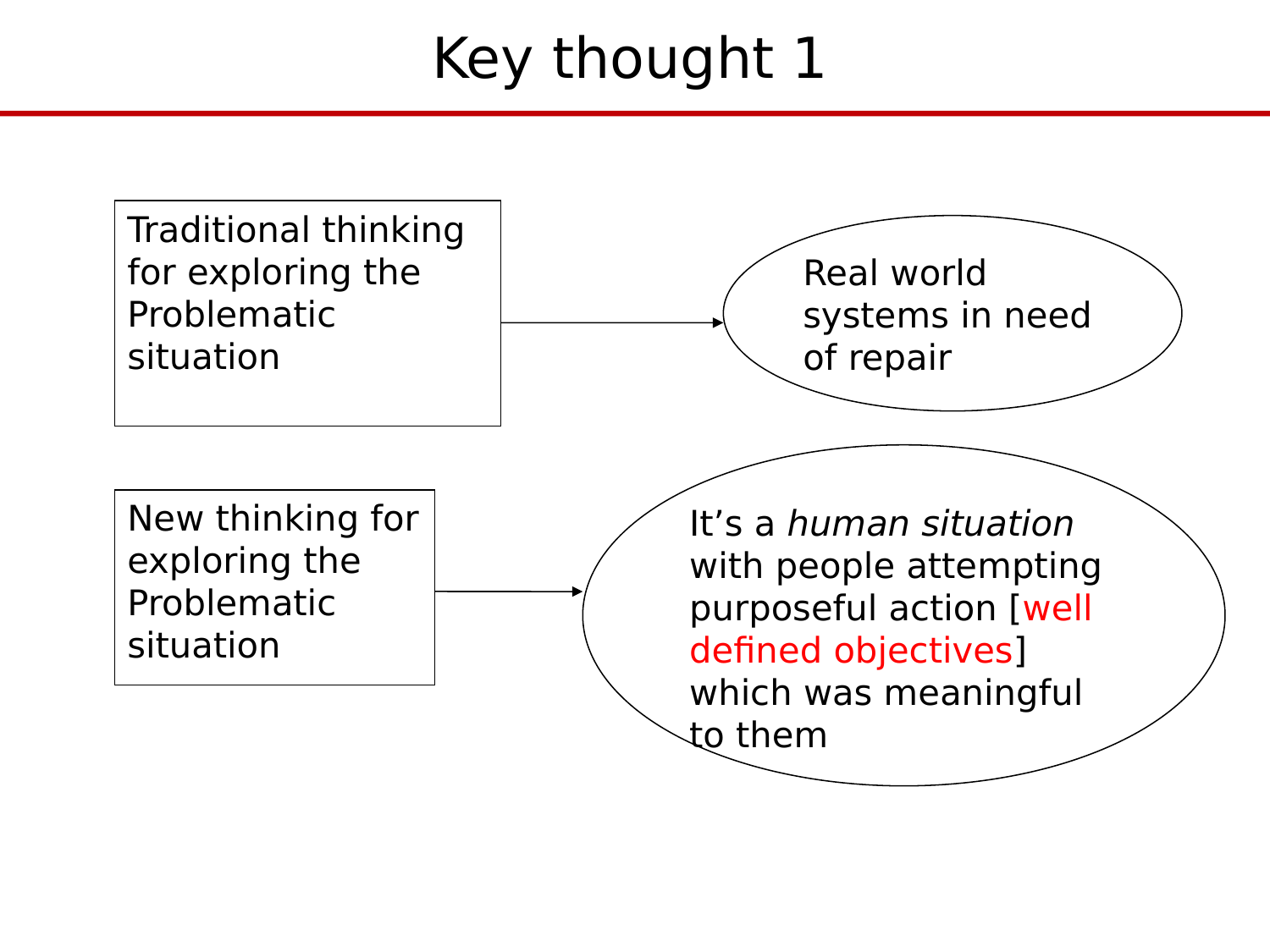

# Key thought 1

Traditional thinking for exploring the Problematic situation
Real world systems in need of repair

It’s a human situation with people attempting purposeful action [well defined objectives] which was meaningful to them
New thinking for exploring the Problematic situation